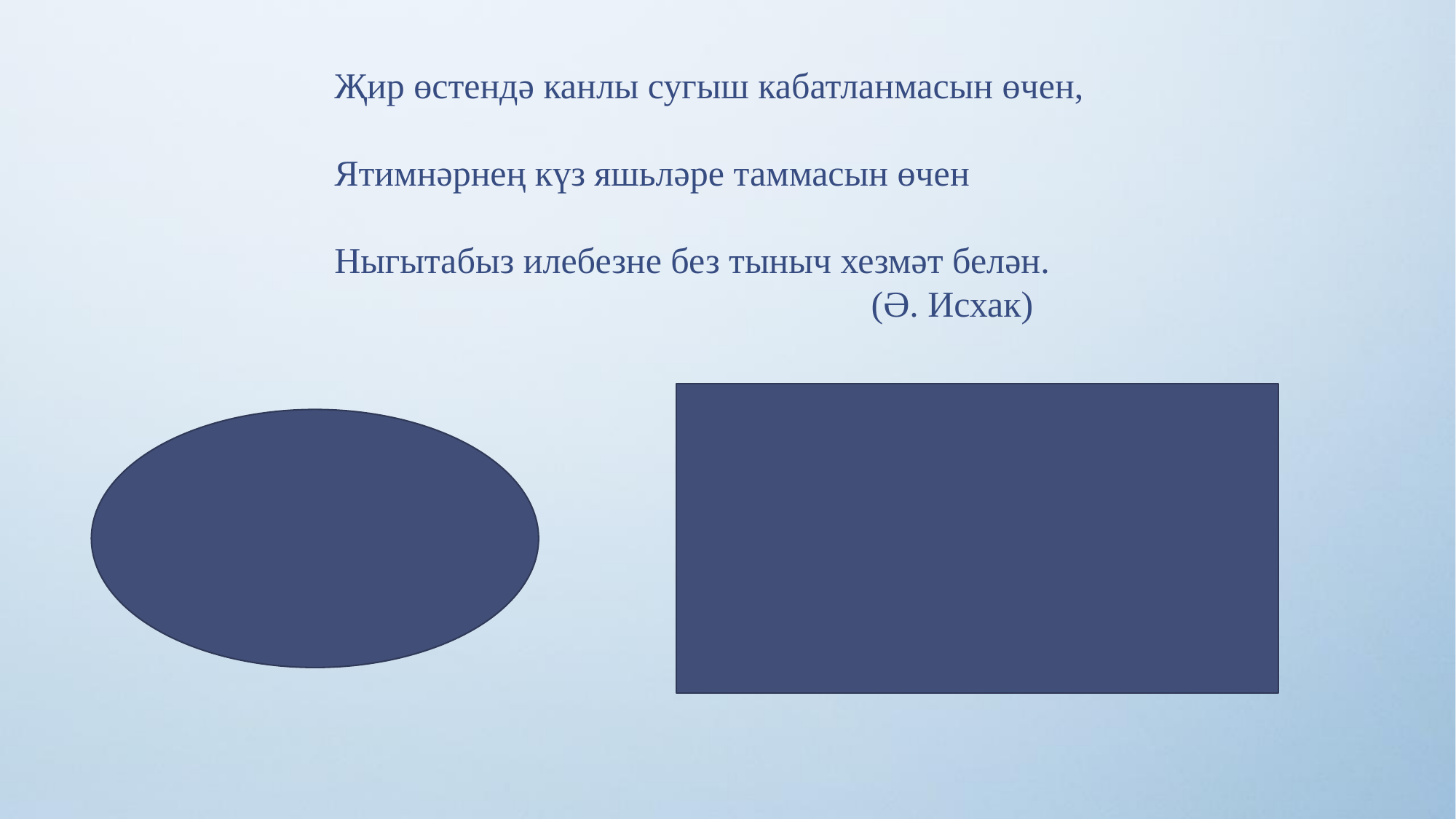

Җир өстендә канлы сугыш кабатланмасын өчен,

Ятимнәрнең күз яшьләре таммасын өчен

Ныгытабыз илебезне без тыныч хезмәт белән.
                                                           (Ә. Исхак)

3

1

2

өчен бәйлеге
өчен бәйлеге
(...өчен), (...өчен) [    ].